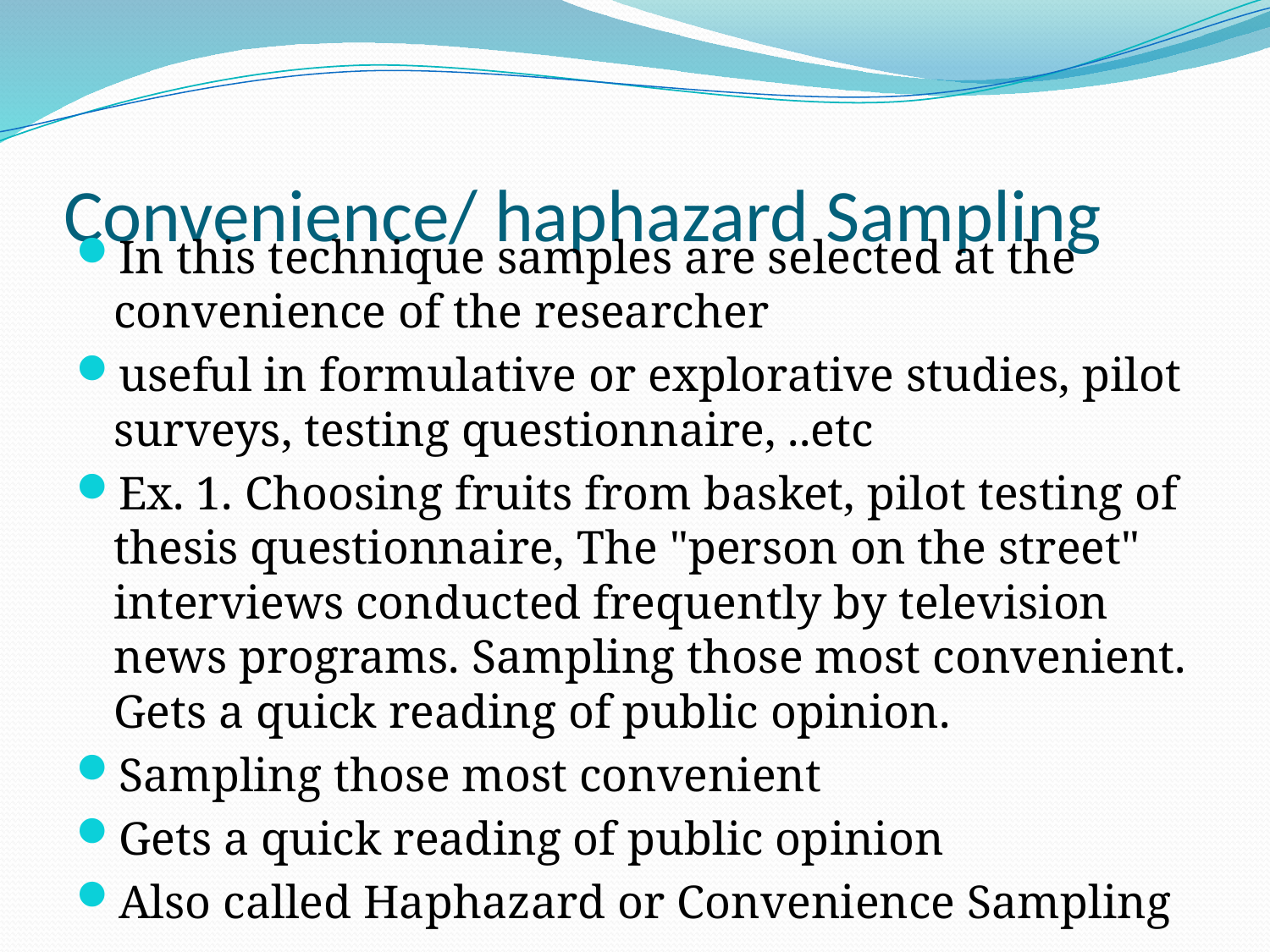

# Convenience/ haphazard Sampling
In this technique samples are selected at the convenience of the researcher
useful in formulative or explorative studies, pilot surveys, testing questionnaire, ..etc
Ex. 1. Choosing fruits from basket, pilot testing of thesis questionnaire, The "person on the street" interviews conducted frequently by television news programs. Sampling those most convenient. Gets a quick reading of public opinion.
Sampling those most convenient
Gets a quick reading of public opinion
Also called Haphazard or Convenience Sampling